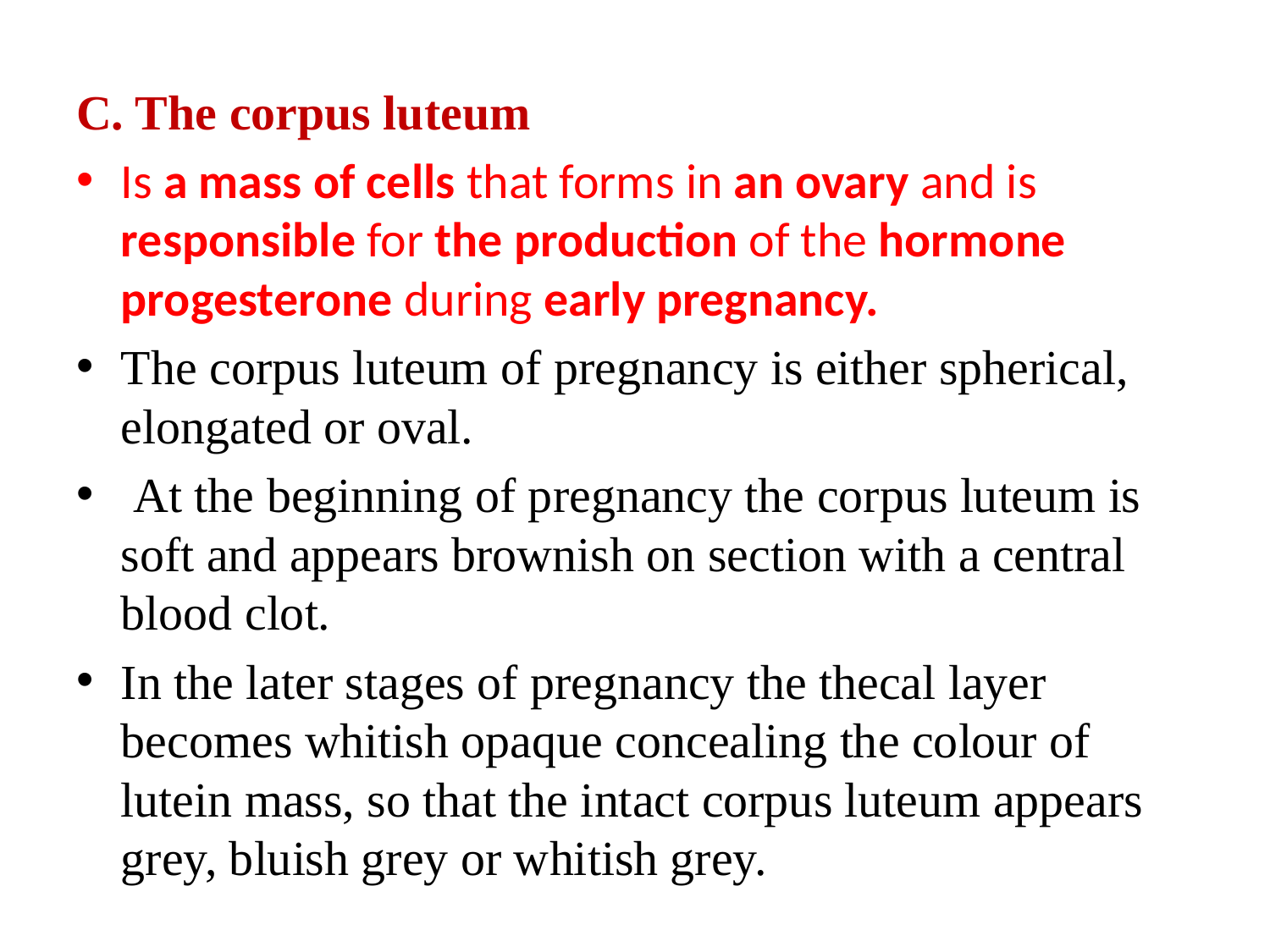

C. The corpus luteum
Is a mass of cells that forms in an ovary and is responsible for the production of the hormone progesterone during early pregnancy.
The corpus luteum of pregnancy is either spherical, elongated or oval.
 At the beginning of pregnancy the corpus luteum is soft and appears brownish on section with a central blood clot.
In the later stages of pregnancy the thecal layer becomes whitish opaque concealing the colour of lutein mass, so that the intact corpus luteum appears grey, bluish grey or whitish grey.